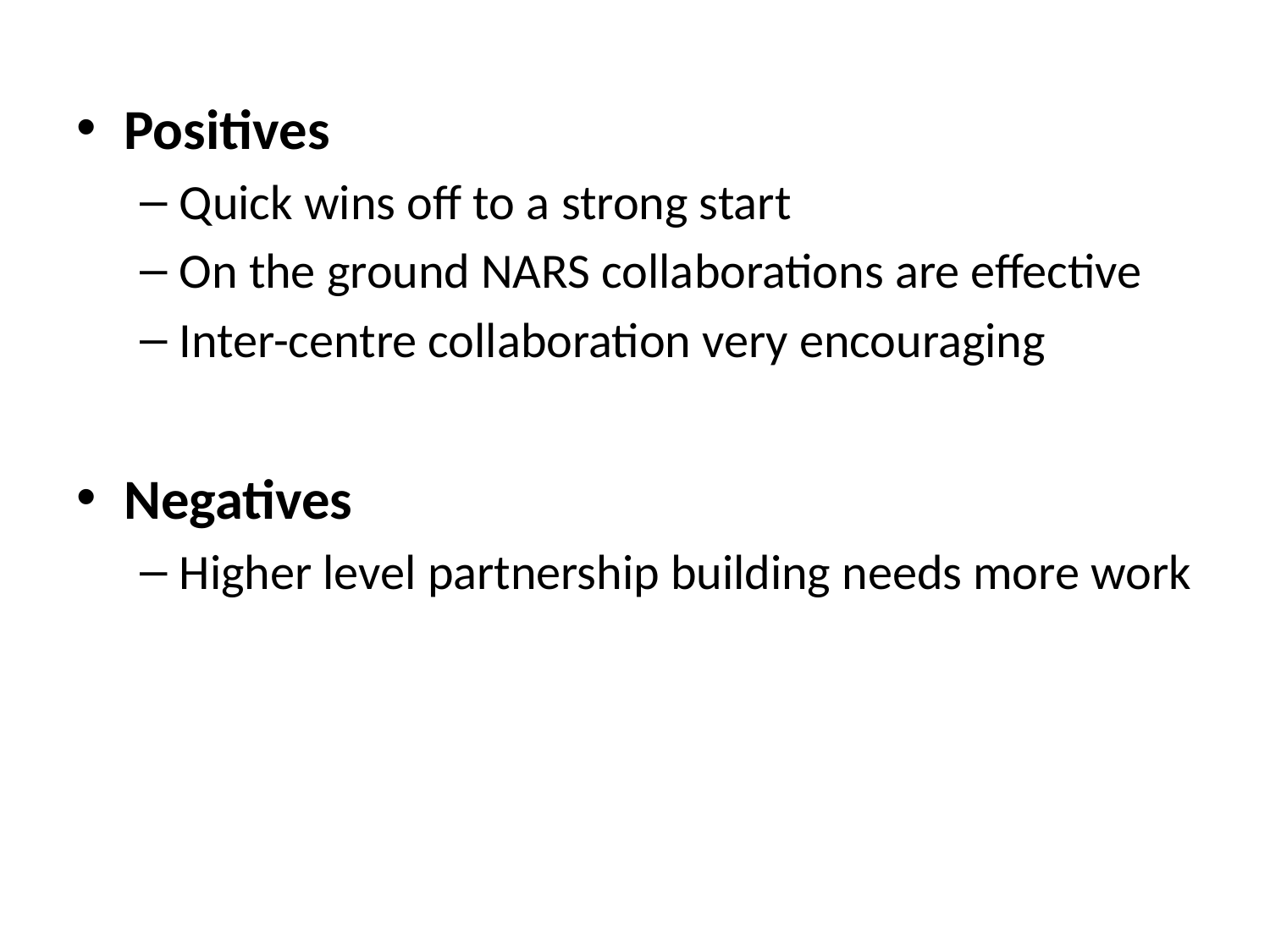

Positives
Quick wins off to a strong start
On the ground NARS collaborations are effective
Inter-centre collaboration very encouraging

Negatives
Higher level partnership building needs more work